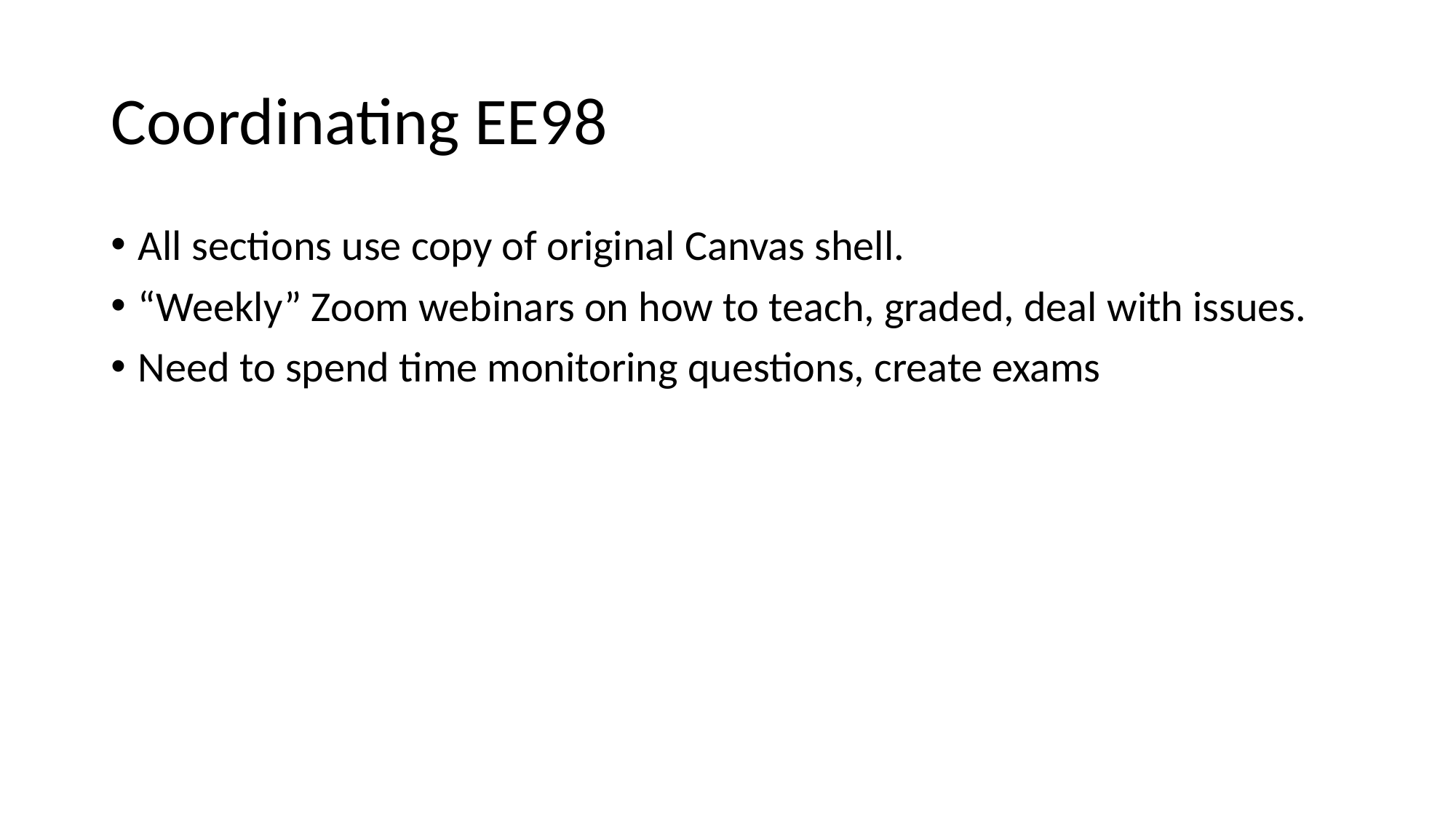

# Coordinating EE98
All sections use copy of original Canvas shell.
“Weekly” Zoom webinars on how to teach, graded, deal with issues.
Need to spend time monitoring questions, create exams